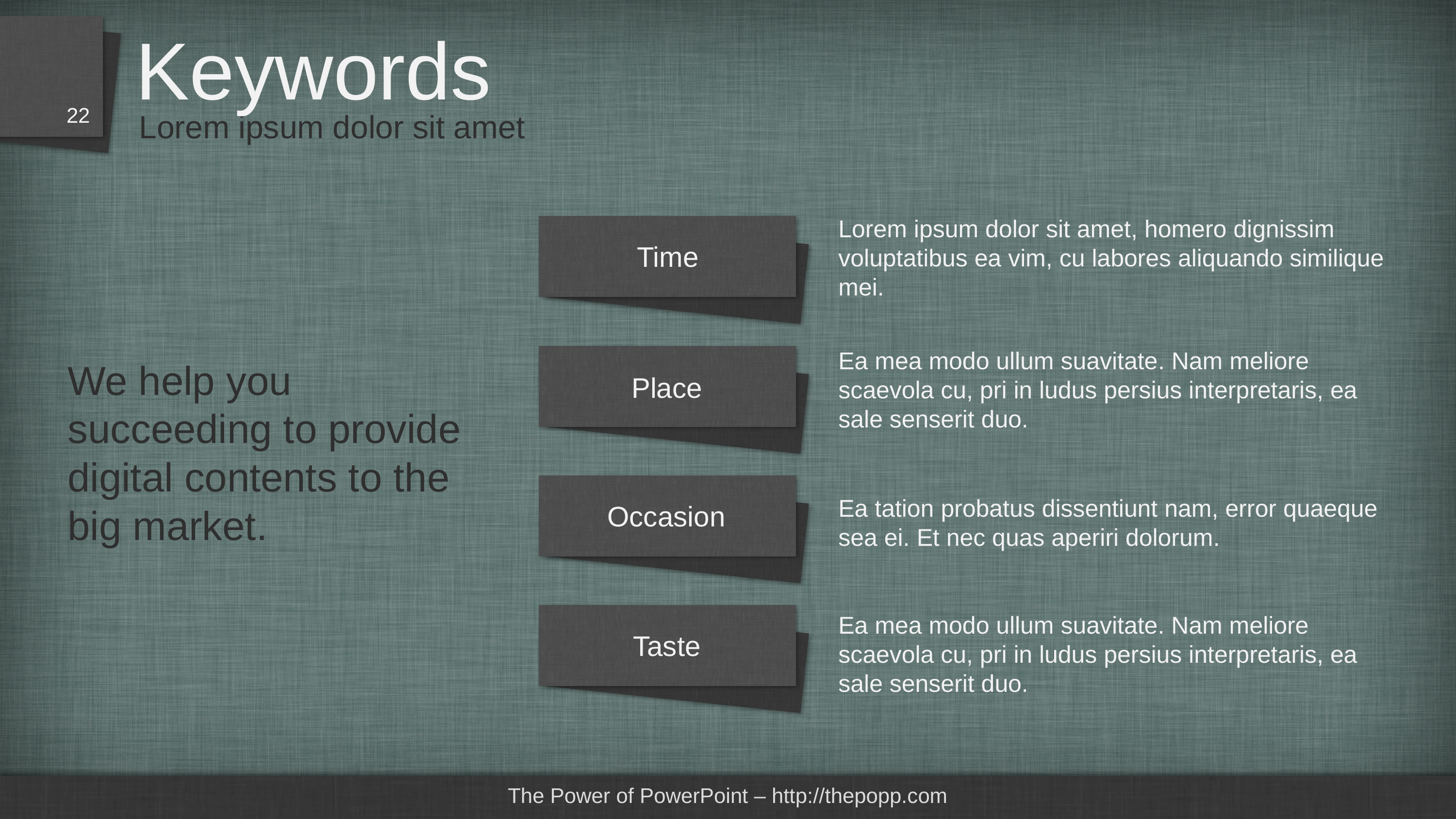

# Keywords
22
Lorem ipsum dolor sit amet

Lorem ipsum dolor sit amet, homero dignissim voluptatibus ea vim, cu labores aliquando similique mei.
Time
We help you succeeding to provide digital contents to the big market.
Ea mea modo ullum suavitate. Nam meliore scaevola cu, pri in ludus persius interpretaris, ea sale senserit duo.
Place
Ea tation probatus dissentiunt nam, error quaeque sea ei. Et nec quas aperiri dolorum.
Occasion
Ea mea modo ullum suavitate. Nam meliore scaevola cu, pri in ludus persius interpretaris, ea sale senserit duo.
Taste
The Power of PowerPoint – http://thepopp.com